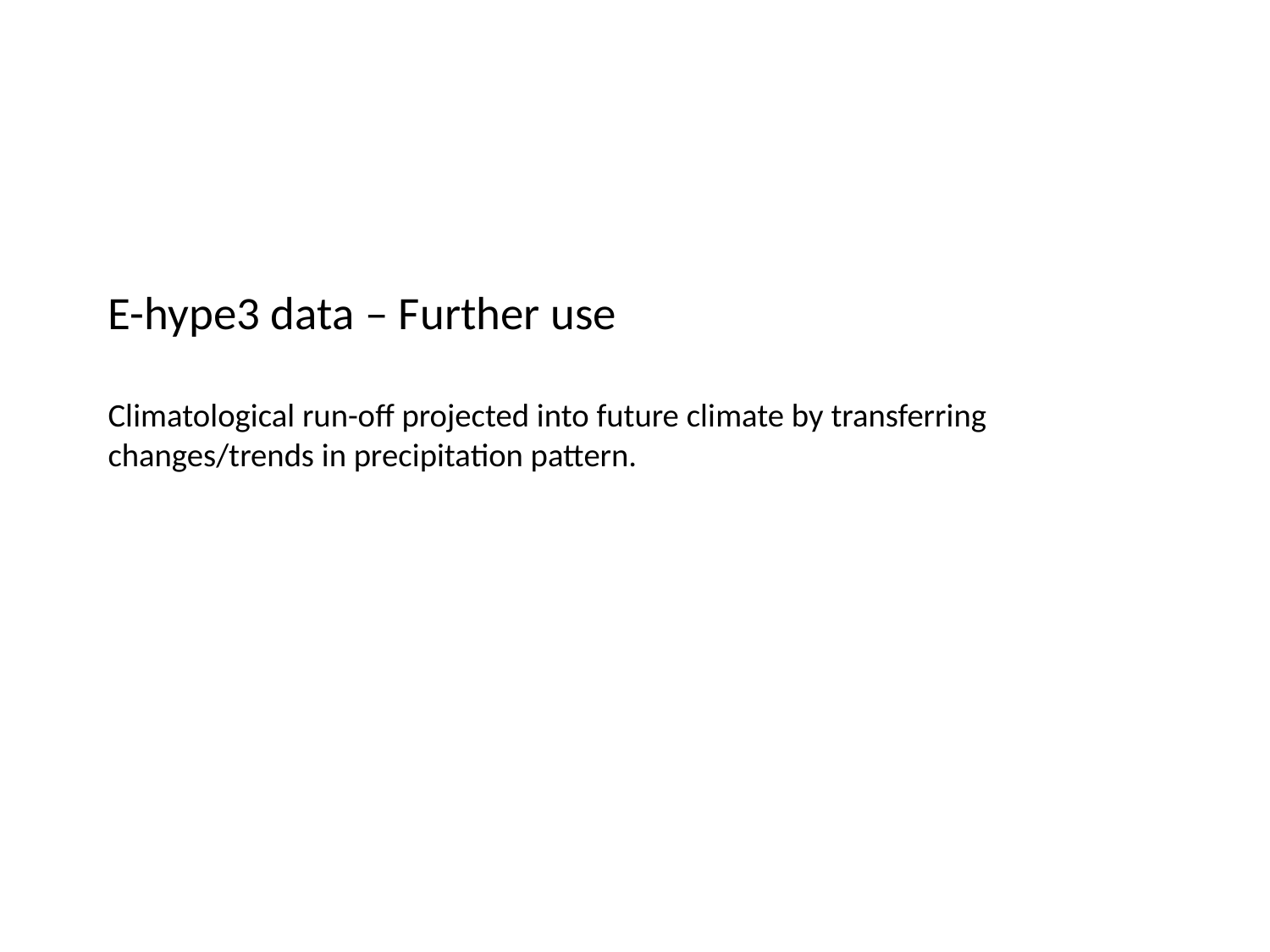

# E-hype3 data – Further use Climatological run-off projected into future climate by transferring changes/trends in precipitation pattern.